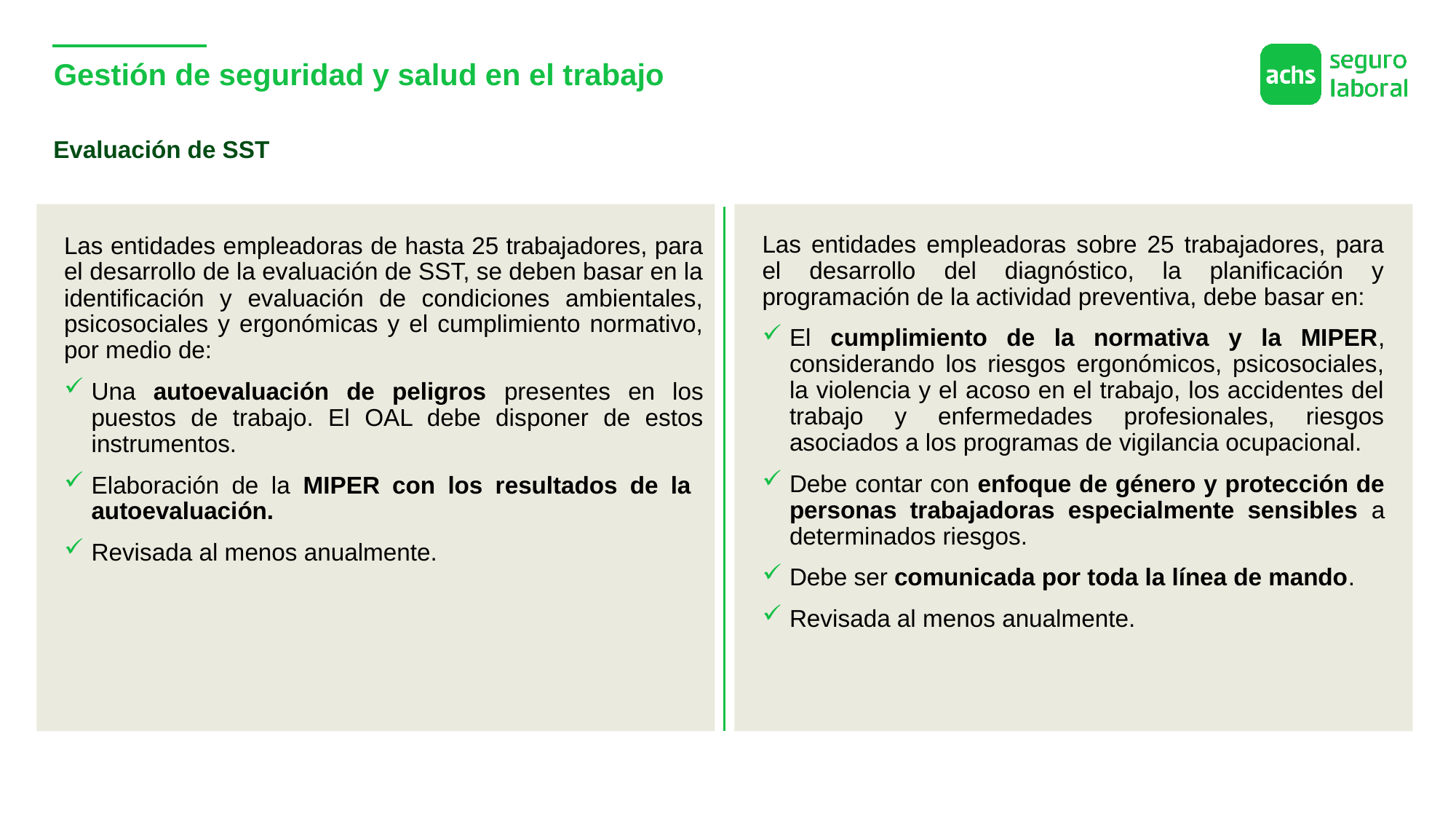

# Gestión de seguridad y salud en el trabajo
Evaluación de SST

Las entidades empleadoras sobre 25 trabajadores, para el desarrollo del diagnóstico, la planificación y programación de la actividad preventiva, debe basar en:
El cumplimiento de la normativa y la MIPER, considerando los riesgos ergonómicos, psicosociales, la violencia y el acoso en el trabajo, los accidentes del trabajo y enfermedades profesionales, riesgos asociados a los programas de vigilancia ocupacional.
Debe contar con enfoque de género y protección de personas trabajadoras especialmente sensibles a determinados riesgos.
Debe ser comunicada por toda la línea de mando.
Revisada al menos anualmente.
Las entidades empleadoras de hasta 25 trabajadores, para el desarrollo de la evaluación de SST, se deben basar en la identificación y evaluación de condiciones ambientales, psicosociales y ergonómicas y el cumplimiento normativo, por medio de:
Una autoevaluación de peligros presentes en los puestos de trabajo. El OAL debe disponer de estos instrumentos.
Elaboración de la MIPER con los resultados de la  autoevaluación.
Revisada al menos anualmente.